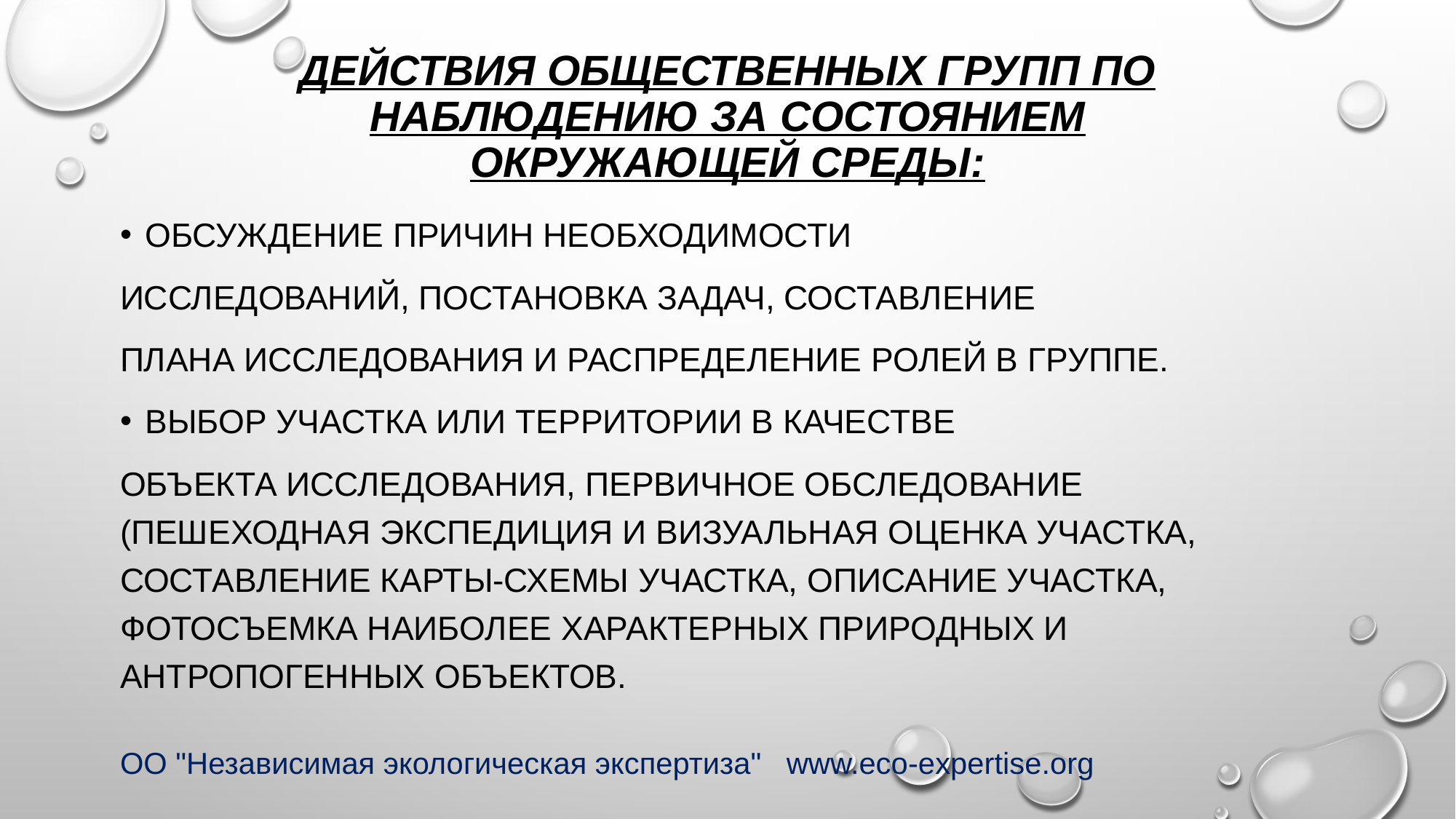

# Действия общественных групп по наблюдению за состоянием окружающей среды:
Обсуждение причин необходимости
исследований, постановка задач, составление
плана исследования и распределение ролей в группе.
Выбор участка или территории в качестве
объекта исследования, первичное обследование (пешеходная экспедиция и визуальная оценка участка, составление карты-схемы участка, описание участка, фотосъемка наиболее характерных природных и антропогенных объектов.

ОО "Независимая экологическая экспертиза"   www.eco-expertise.org